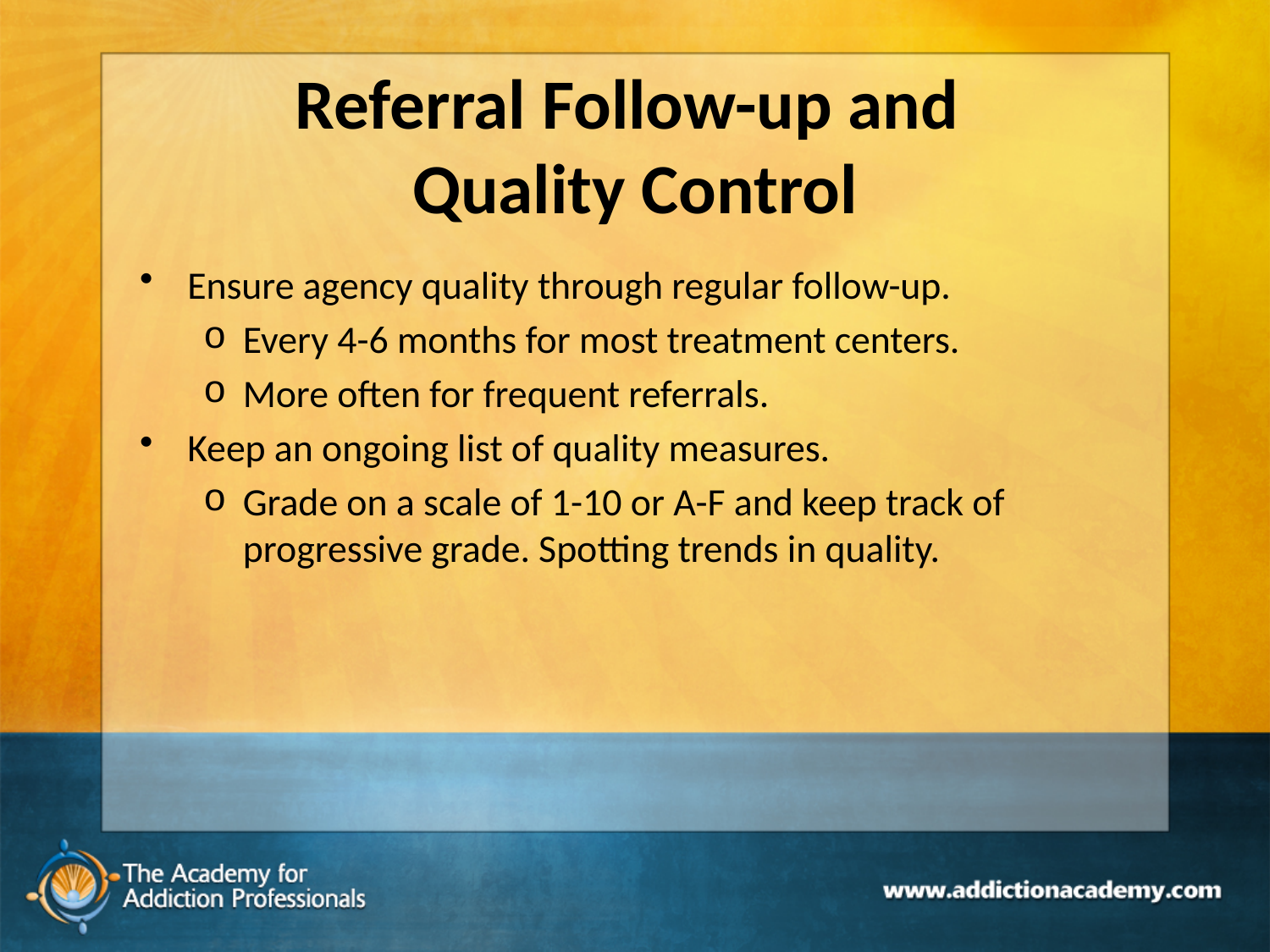

# Referral Follow-up and Quality Control
Ensure agency quality through regular follow-up.
Every 4-6 months for most treatment centers.
More often for frequent referrals.
Keep an ongoing list of quality measures.
Grade on a scale of 1-10 or A-F and keep track of progressive grade. Spotting trends in quality.